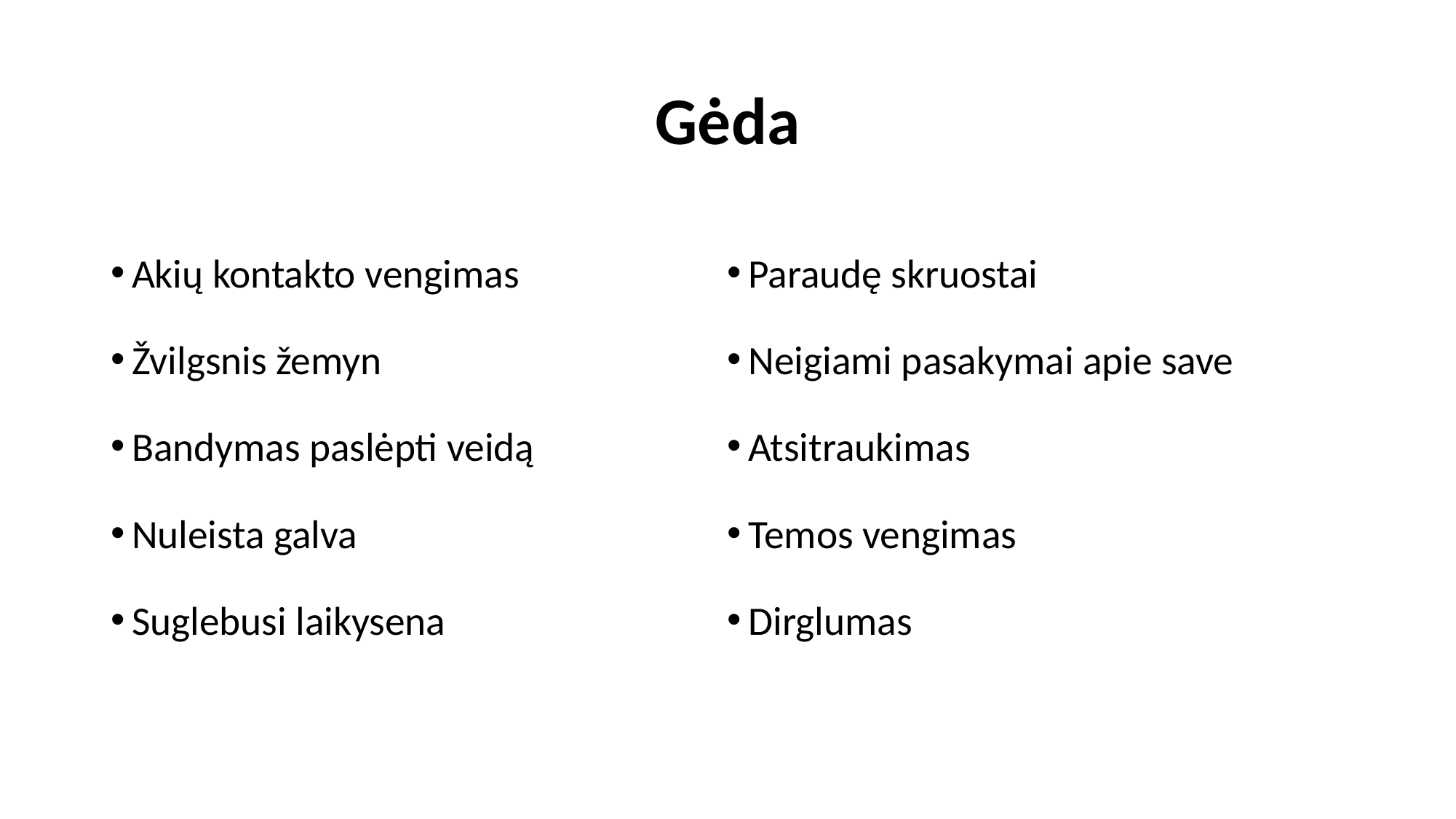

# Gėda
Akių kontakto vengimas
Žvilgsnis žemyn
Bandymas paslėpti veidą
Nuleista galva
Suglebusi laikysena

Paraudę skruostai
Neigiami pasakymai apie save
Atsitraukimas
Temos vengimas
Dirglumas